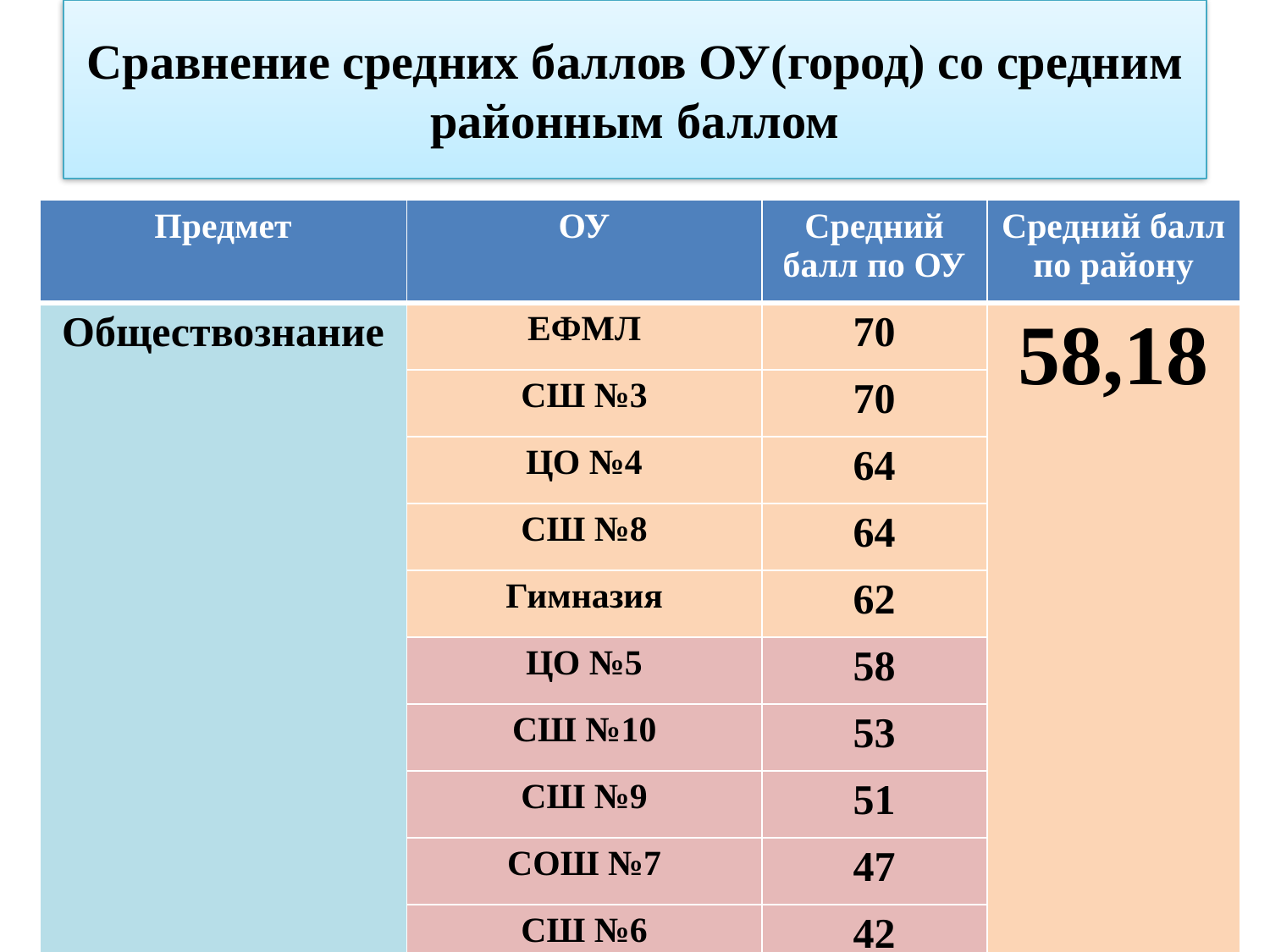

# Сравнение средних баллов ОУ(город) со средним районным баллом
| Предмет | ОУ | Средний балл по ОУ | Средний балл по району |
| --- | --- | --- | --- |
| Обществознание | ЕФМЛ | 70 | 58,18 |
|  | СШ №3 | 70 |  |
|  | ЦО №4 | 64 |  |
|  | СШ №8 | 64 |  |
|  | Гимназия | 62 |  |
|  | ЦО №5 | 58 |  |
|  | СШ №10 | 53 |  |
|  | СШ №9 | 51 |  |
|  | СОШ №7 | 47 |  |
|  | СШ №6 | 42 |  |